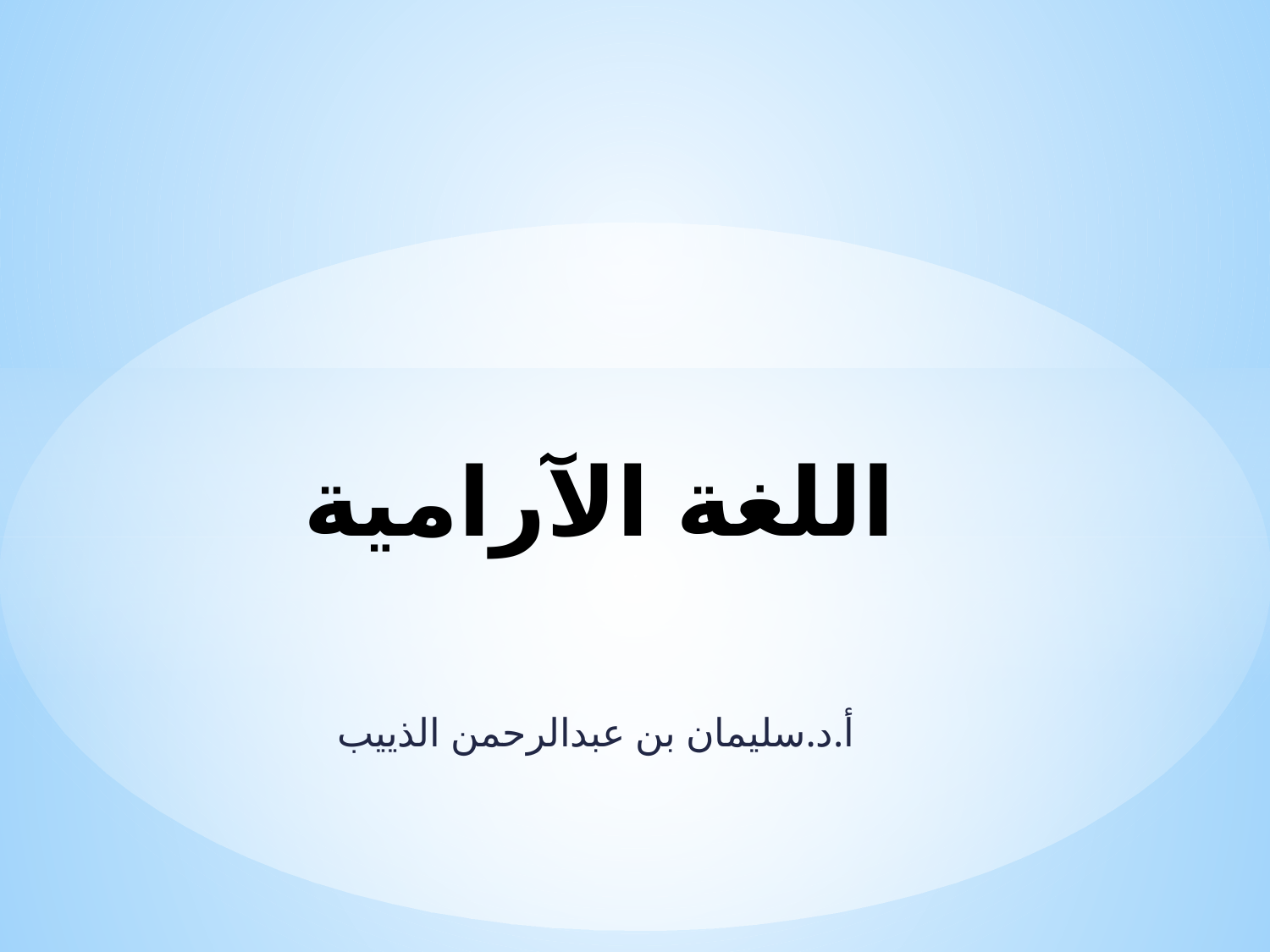

# اللغة الآرامية
أ.د.سليمان بن عبدالرحمن الذييب